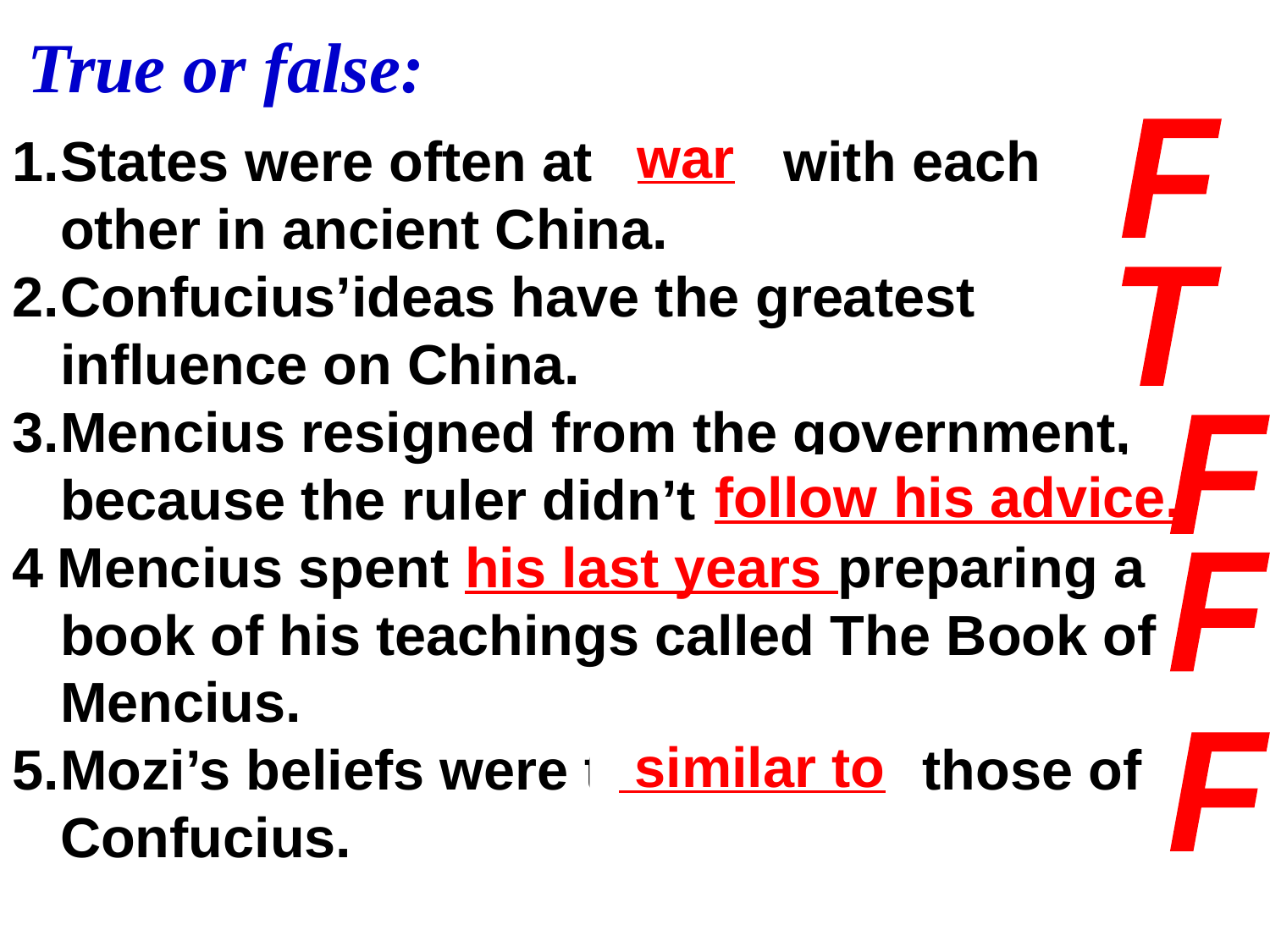

True or false:
war
States were often at peace with each other in ancient China.
Confucius’ideas have the greatest influence on China.
Mencius resigned from the government, because the ruler didn’t respect him.
Mencius spent all his life preparing a book of his teachings called The Book of Mencius.
Mozi’s beliefs were the same as those of Confucius.
F

T
F
follow his advice.

Mencius spent his last years preparing a
F
 similar to

F